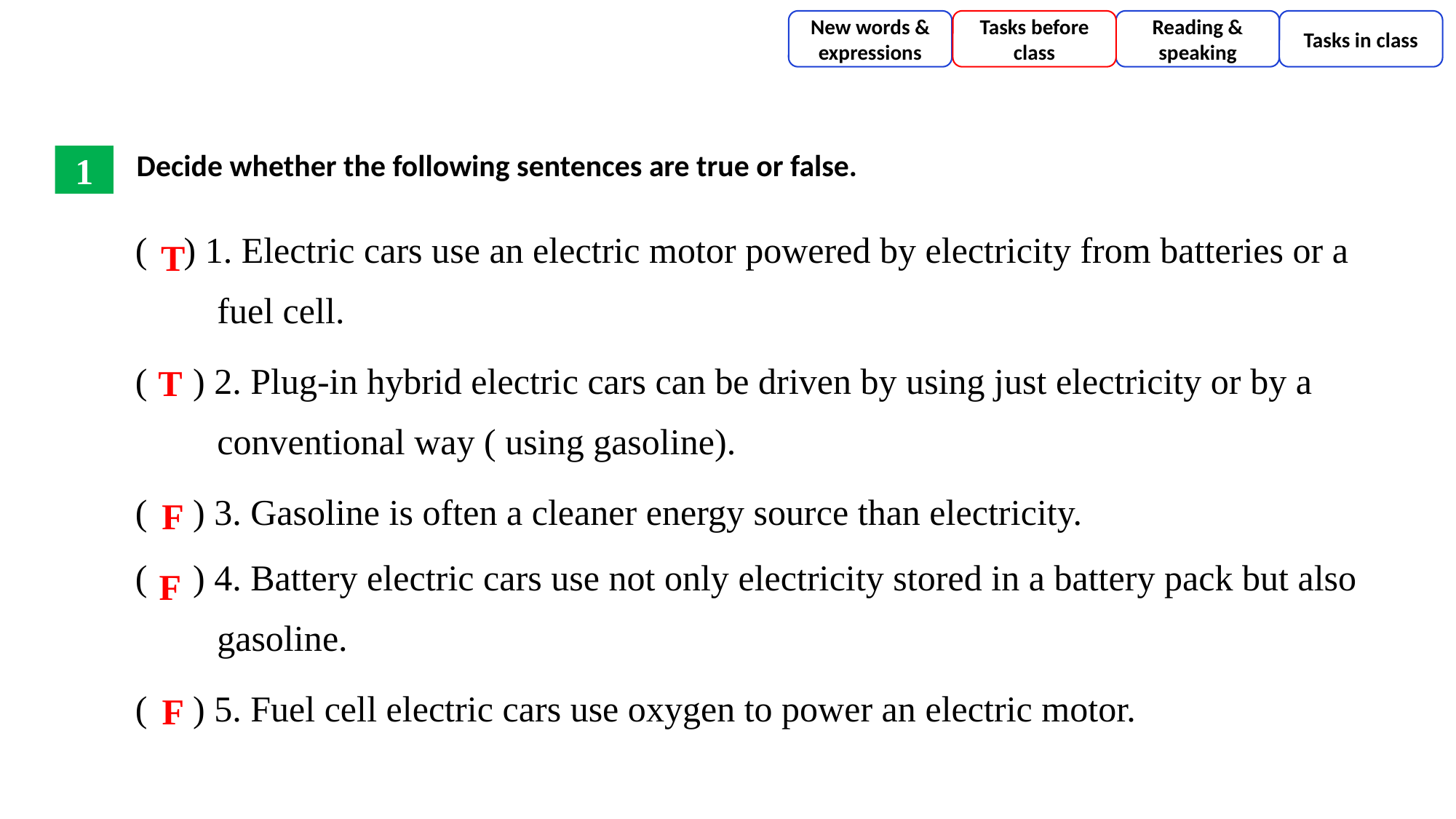

New words & expressions
Tasks before class
Reading & speaking
Tasks in class
Decide whether the following sentences are true or false.

1
|  | ( ) 1. Electric cars use an electric motor powered by electricity from batteries or a fuel cell. |
| --- | --- |
|  | ( ) 2. Plug-in hybrid electric cars can be driven by using just electricity or by a conventional way ( using gasoline). |
|  | ( ) 3. Gasoline is often a cleaner energy source than electricity. |
|  | ( ) 4. Battery electric cars use not only electricity stored in a battery pack but also gasoline. |
|  | ( ) 5. Fuel cell electric cars use oxygen to power an electric motor. |
T
T

F
F
F